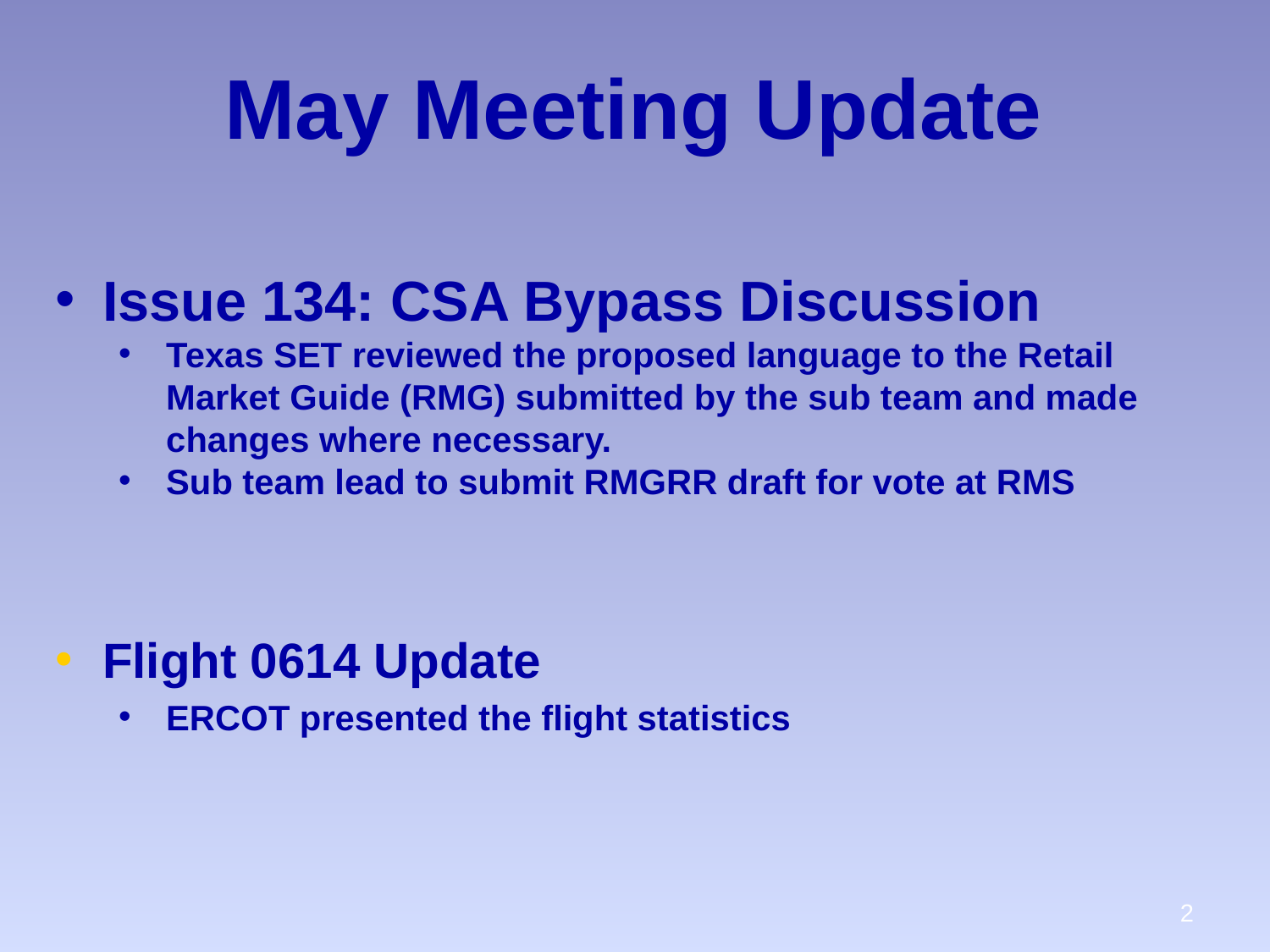

May Meeting Update

Issue 134: CSA Bypass Discussion
Texas SET reviewed the proposed language to the Retail Market Guide (RMG) submitted by the sub team and made changes where necessary.
Sub team lead to submit RMGRR draft for vote at RMS

Flight 0614 Update
ERCOT presented the flight statistics

2